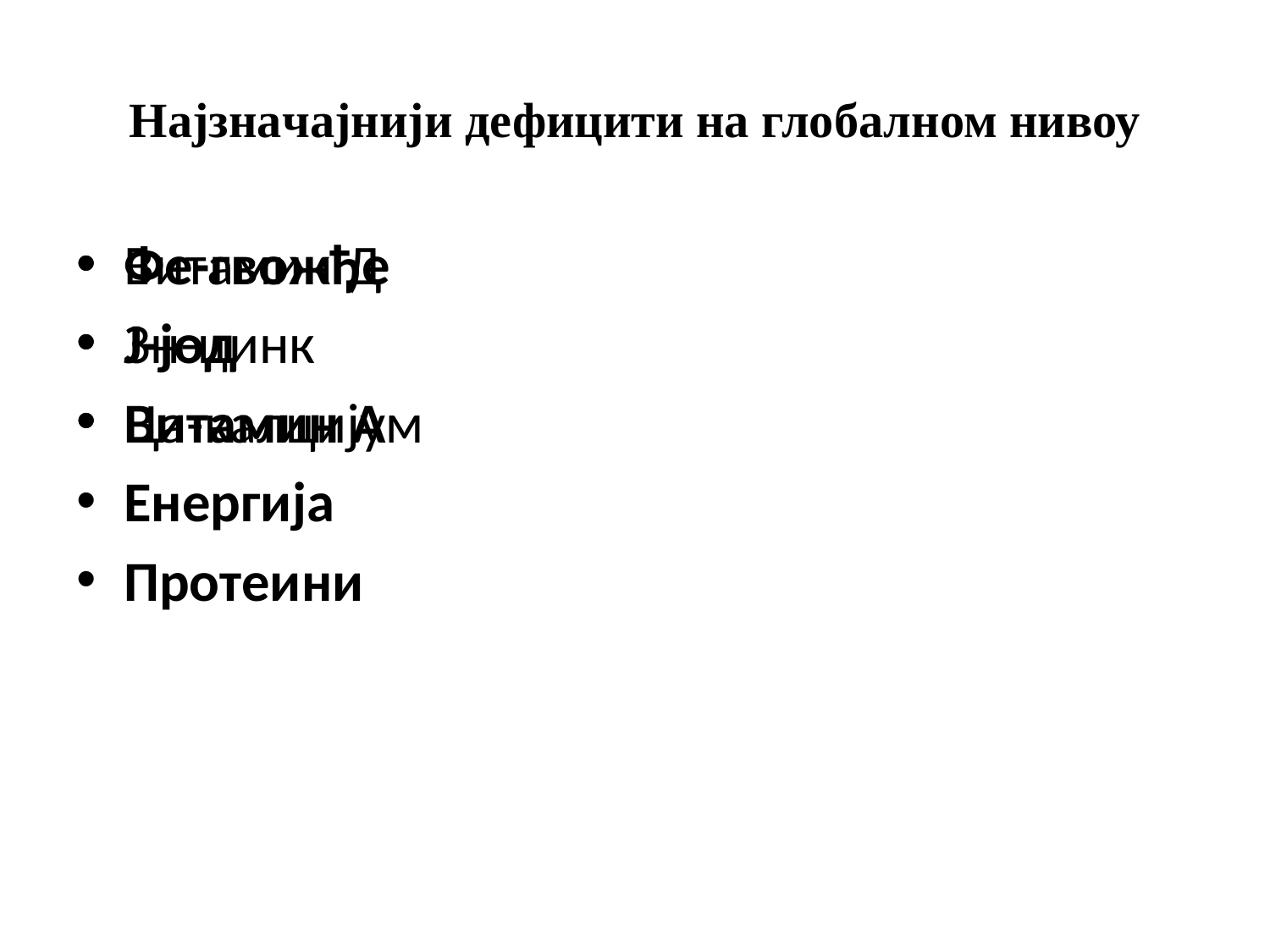

# Најзначајнији дефицити на глобалном нивоу
Фе-гвожђе
Ј-јод
Витамин А
Енергија
Протеини

Витамин Д
Зн-цинк
Ца-калцијум